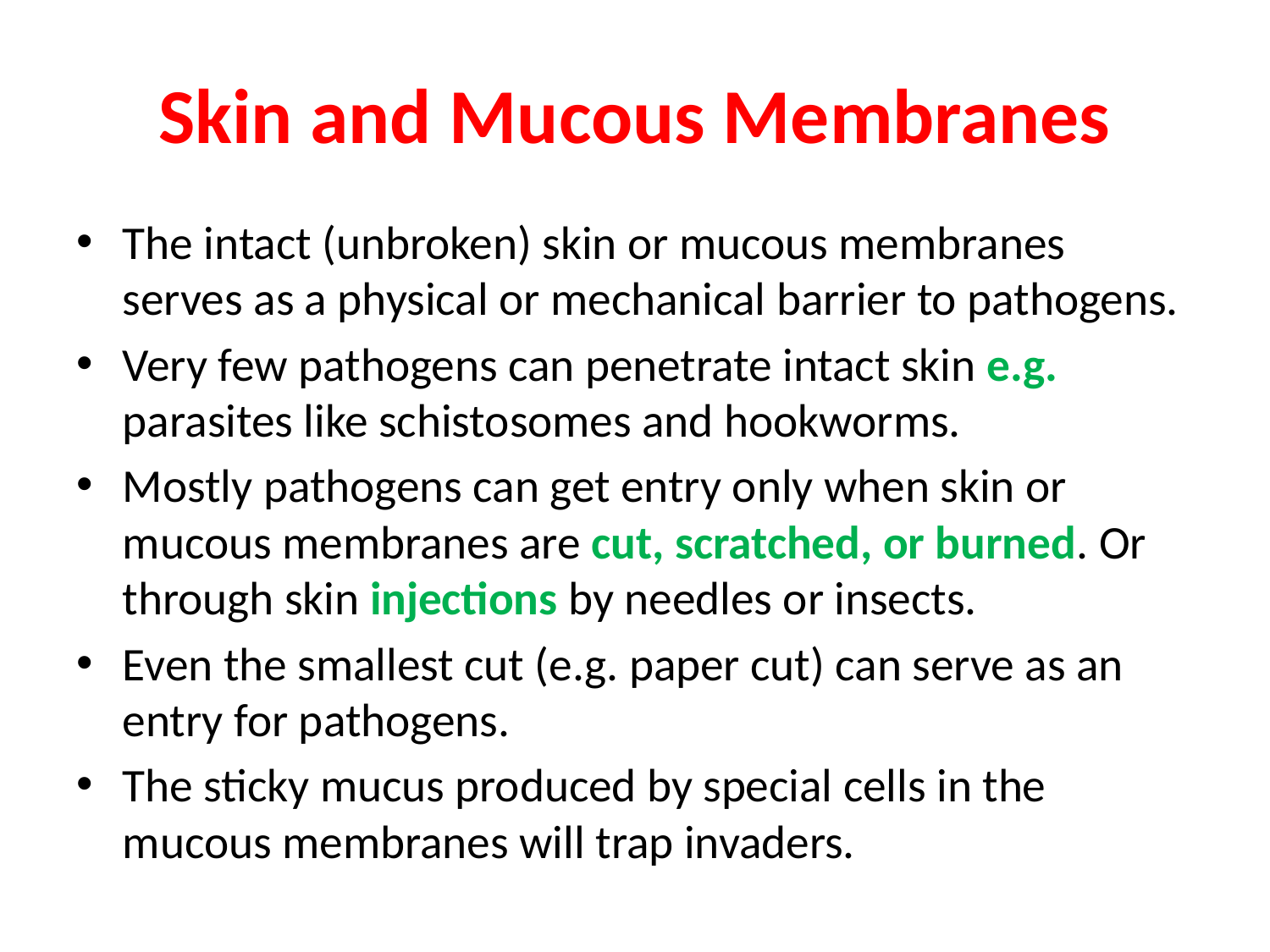

# Skin and Mucous Membranes
The intact (unbroken) skin or mucous membranes serves as a physical or mechanical barrier to pathogens.
Very few pathogens can penetrate intact skin e.g. parasites like schistosomes and hookworms.
Mostly pathogens can get entry only when skin or mucous membranes are cut, scratched, or burned. Or through skin injections by needles or insects.
Even the smallest cut (e.g. paper cut) can serve as an entry for pathogens.
The sticky mucus produced by special cells in the mucous membranes will trap invaders.